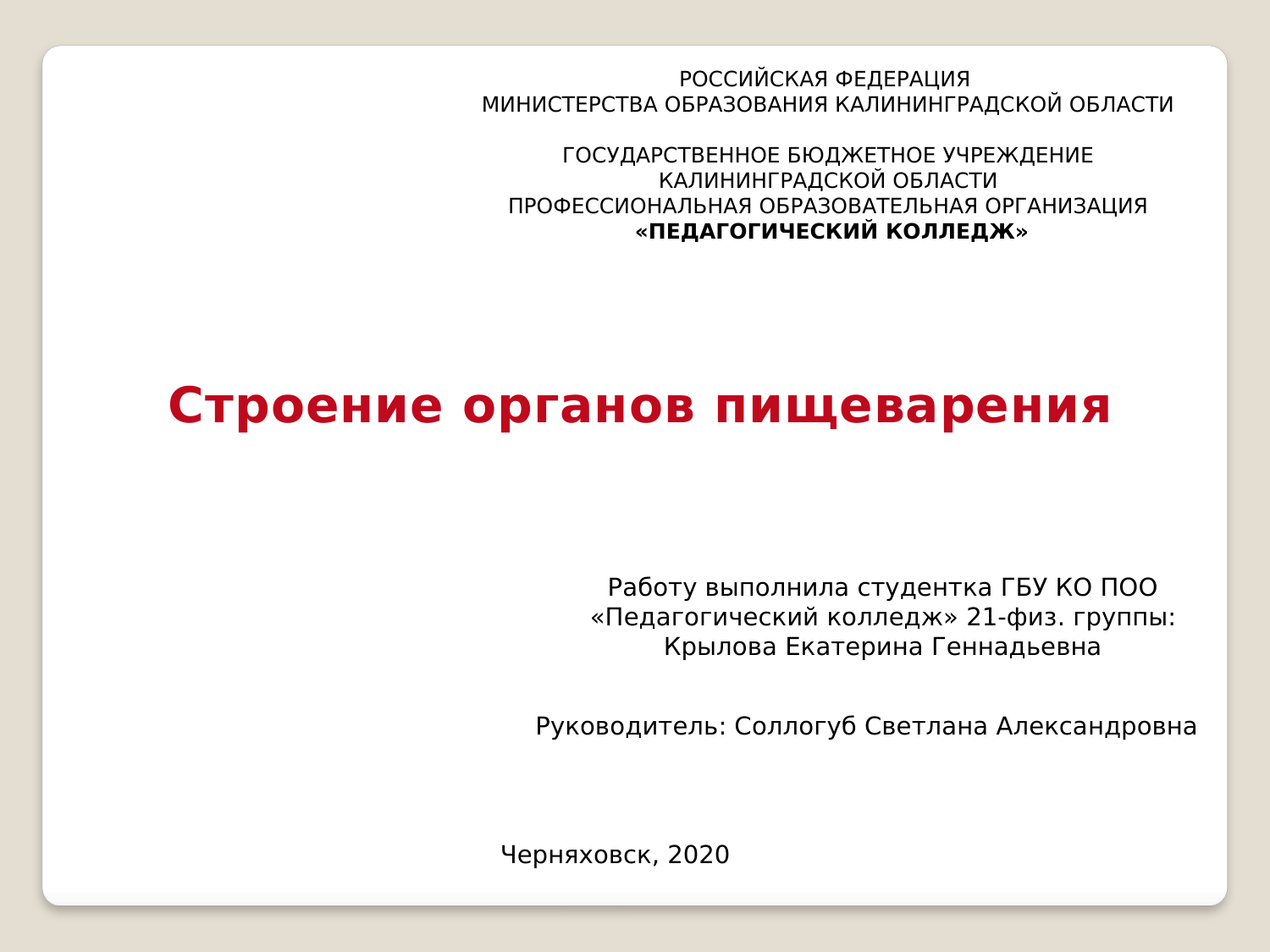

РОССИЙСКАЯ ФЕДЕРАЦИЯ
МИНИСТЕРСТВА ОБРАЗОВАНИЯ КАЛИНИНГРАДСКОЙ ОБЛАСТИ
ГОСУДАРСТВЕННОЕ БЮДЖЕТНОЕ УЧРЕЖДЕНИЕ КАЛИНИНГРАДСКОЙ ОБЛАСТИ
ПРОФЕССИОНАЛЬНАЯ ОБРАЗОВАТЕЛЬНАЯ ОРГАНИЗАЦИЯ
 «ПЕДАГОГИЧЕСКИЙ КОЛЛЕДЖ»
Строение органов пищеварения
Работу выполнила студентка ГБУ КО ПОО «Педагогический колледж» 21-физ. группы:
 Крылова Екатерина Геннадьевна
Руководитель: Соллогуб Светлана Александровна
Черняховск, 2020